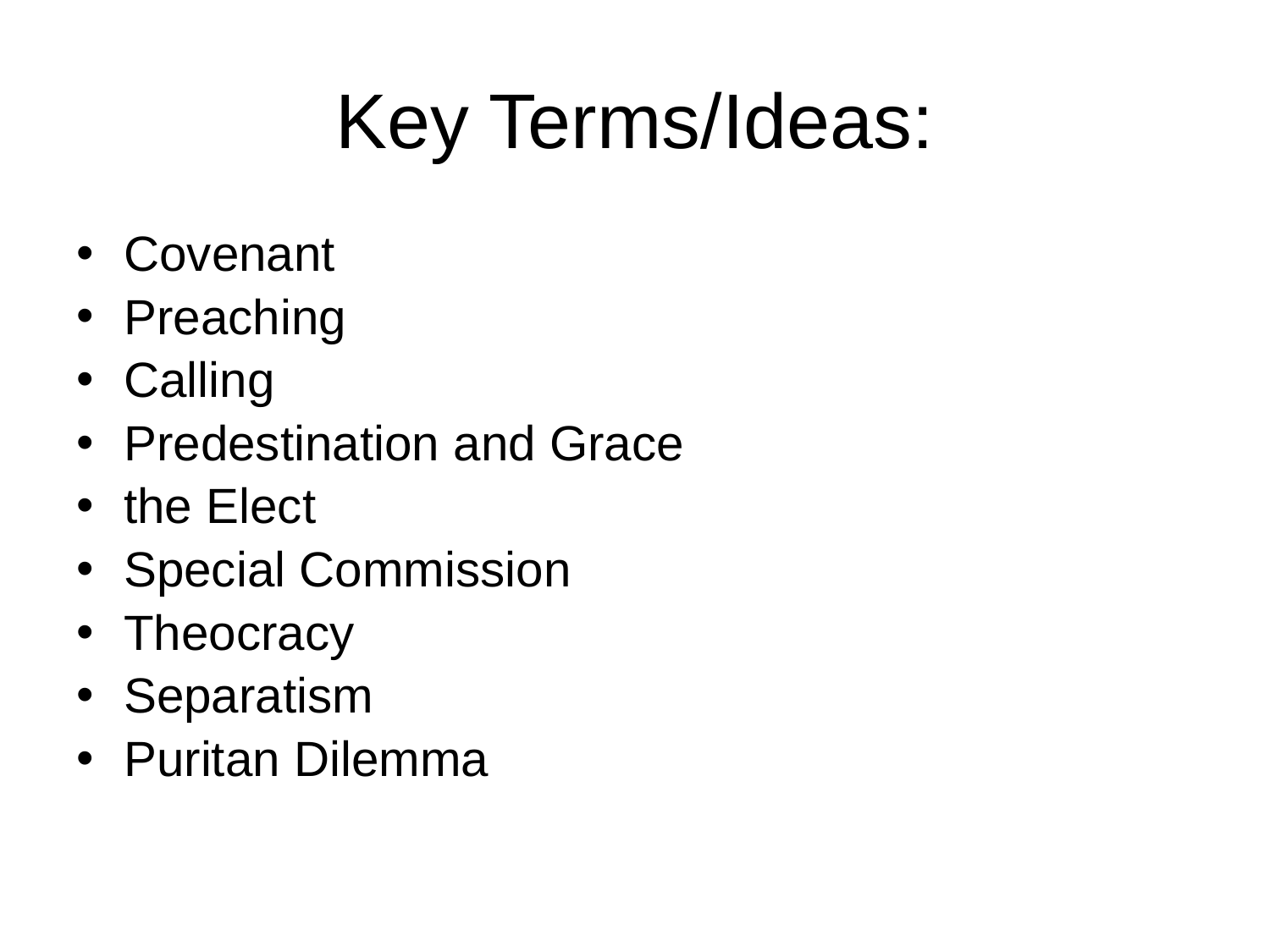

# Key Terms/Ideas:
Covenant
Preaching
Calling
Predestination and Grace
the Elect
Special Commission
Theocracy
Separatism
Puritan Dilemma